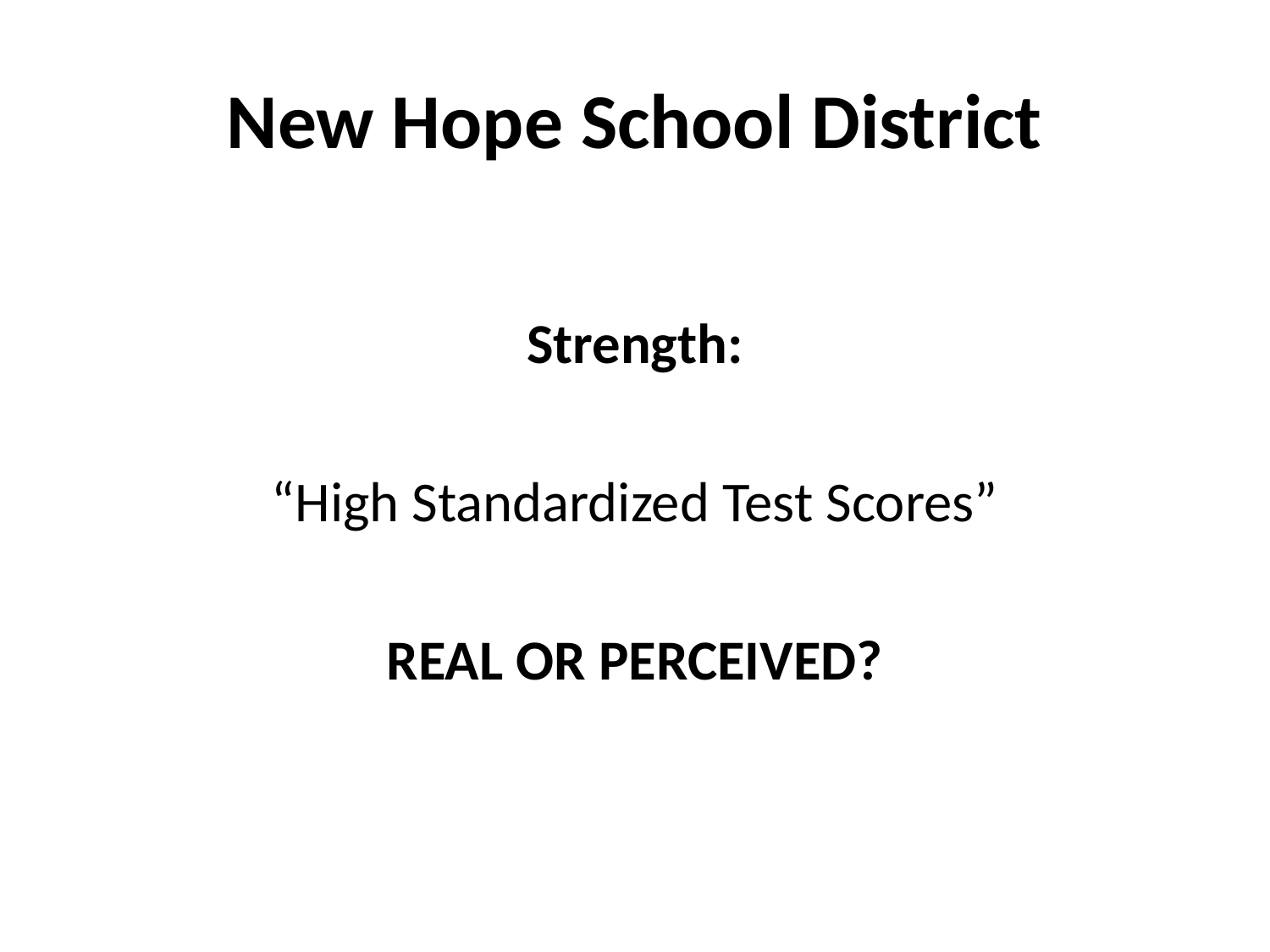

# New Hope School District

Strength:

“High Standardized Test Scores”

REAL OR PERCEIVED?